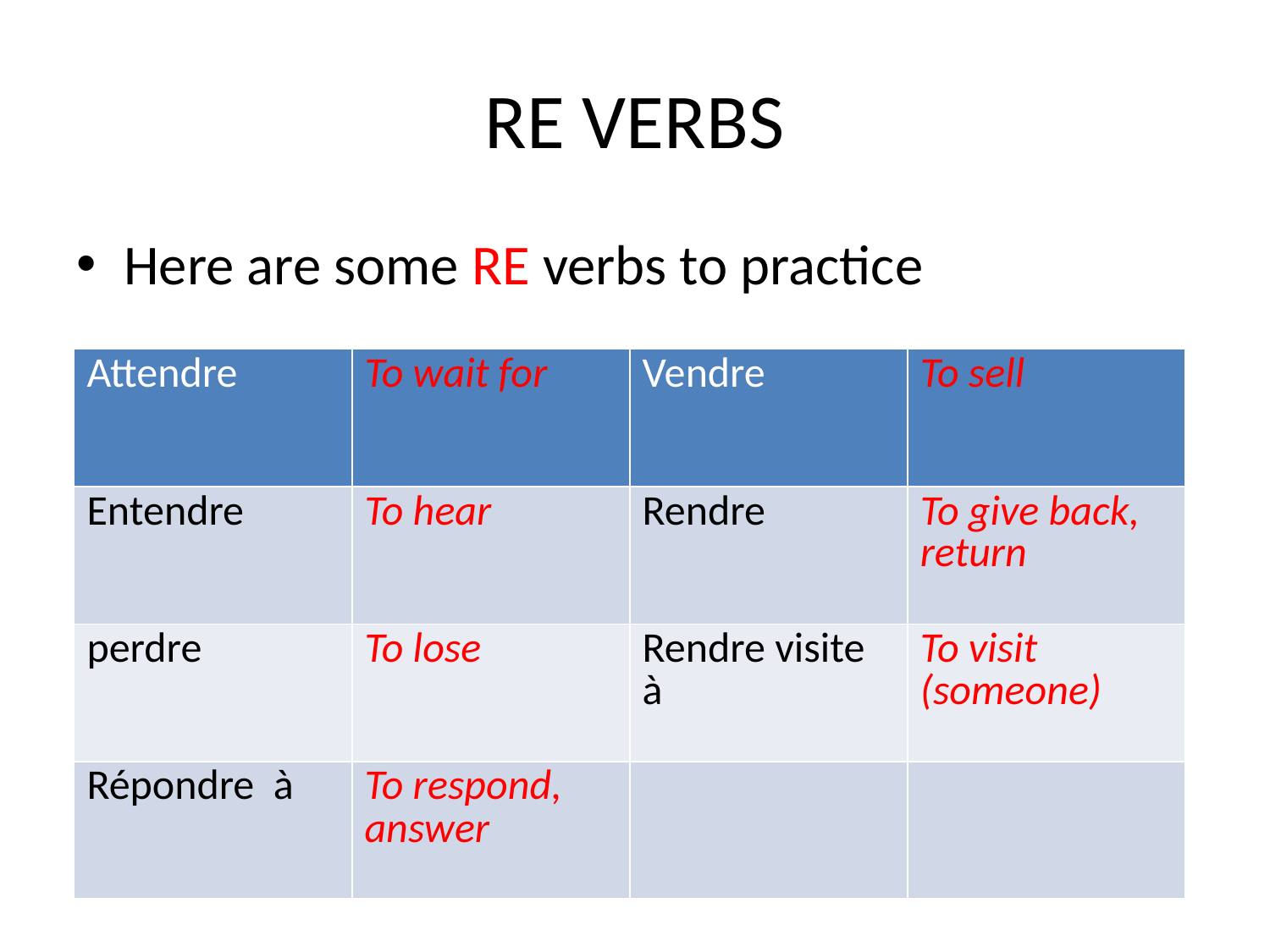

# RE VERBS
Here are some RE verbs to practice

| Attendre | To wait for | Vendre | To sell |
| --- | --- | --- | --- |
| Entendre | To hear | Rendre | To give back, return |
| perdre | To lose | Rendre visite à | To visit (someone) |
| Répondre à | To respond, answer |  |  |